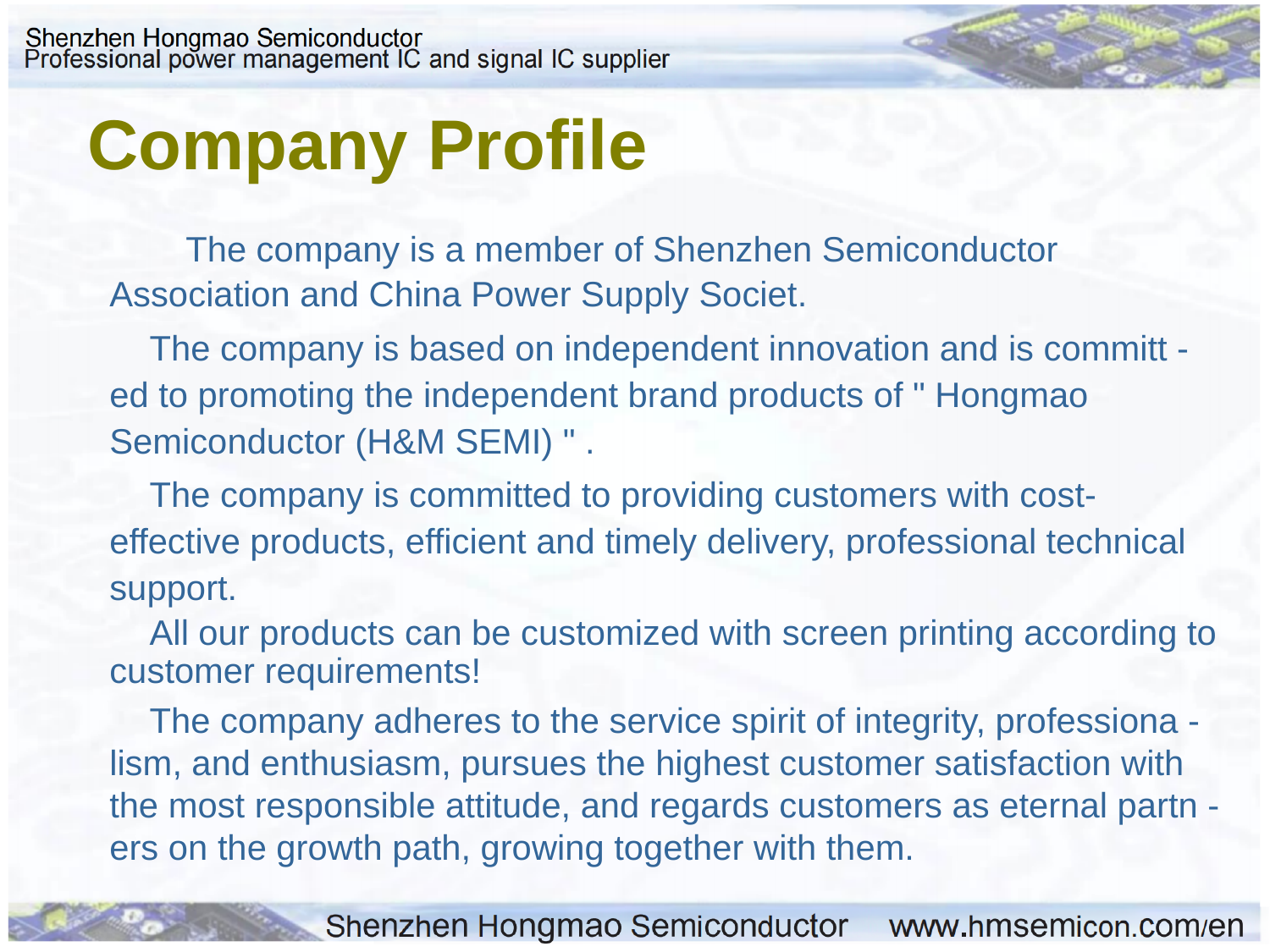

# Company Profile
         The company is a member of Shenzhen Semiconductor Association and China Power Supply Societ.
         The company is based on independent innovation and is committ -ed to promoting the independent brand products of " Hongmao Semiconductor (H&M SEMI) " .
         The company is committed to providing customers with cost-effective products, efficient and timely delivery, professional technical support.
         All our products can be customized with screen printing according to customer requirements!
         The company adheres to the service spirit of integrity, professiona -lism, and enthusiasm, pursues the highest customer satisfaction with the most responsible attitude, and regards customers as eternal partn -ers on the growth path, growing together with them.